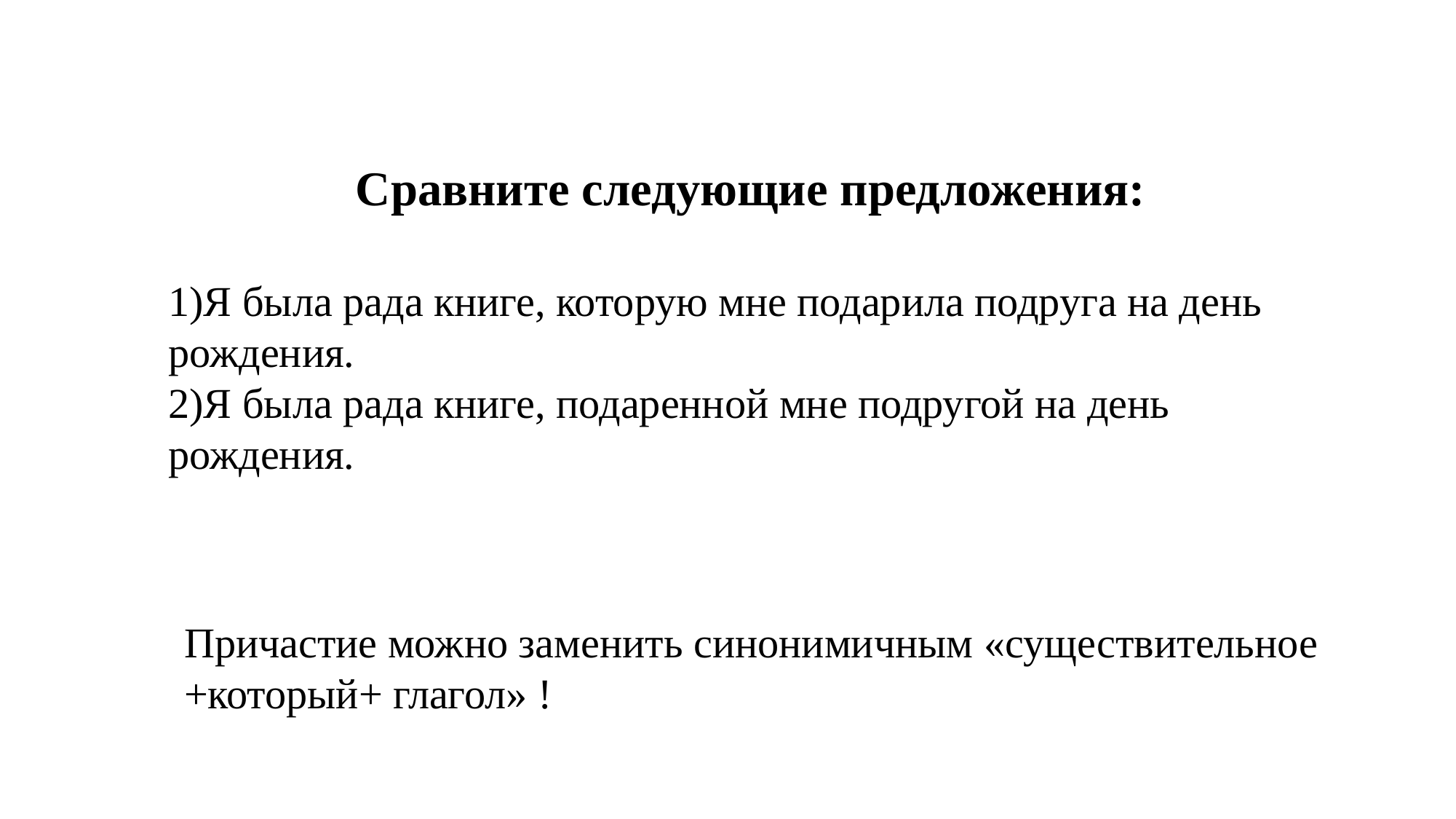

Сравните следующие предложения:

1)Я была рада книге, которую мне подарила подруга на день рождения.
2)Я была рада книге, подаренной мне подругой на день рождения.
Причастие можно заменить синонимичным «существительное +который+ глагол» !